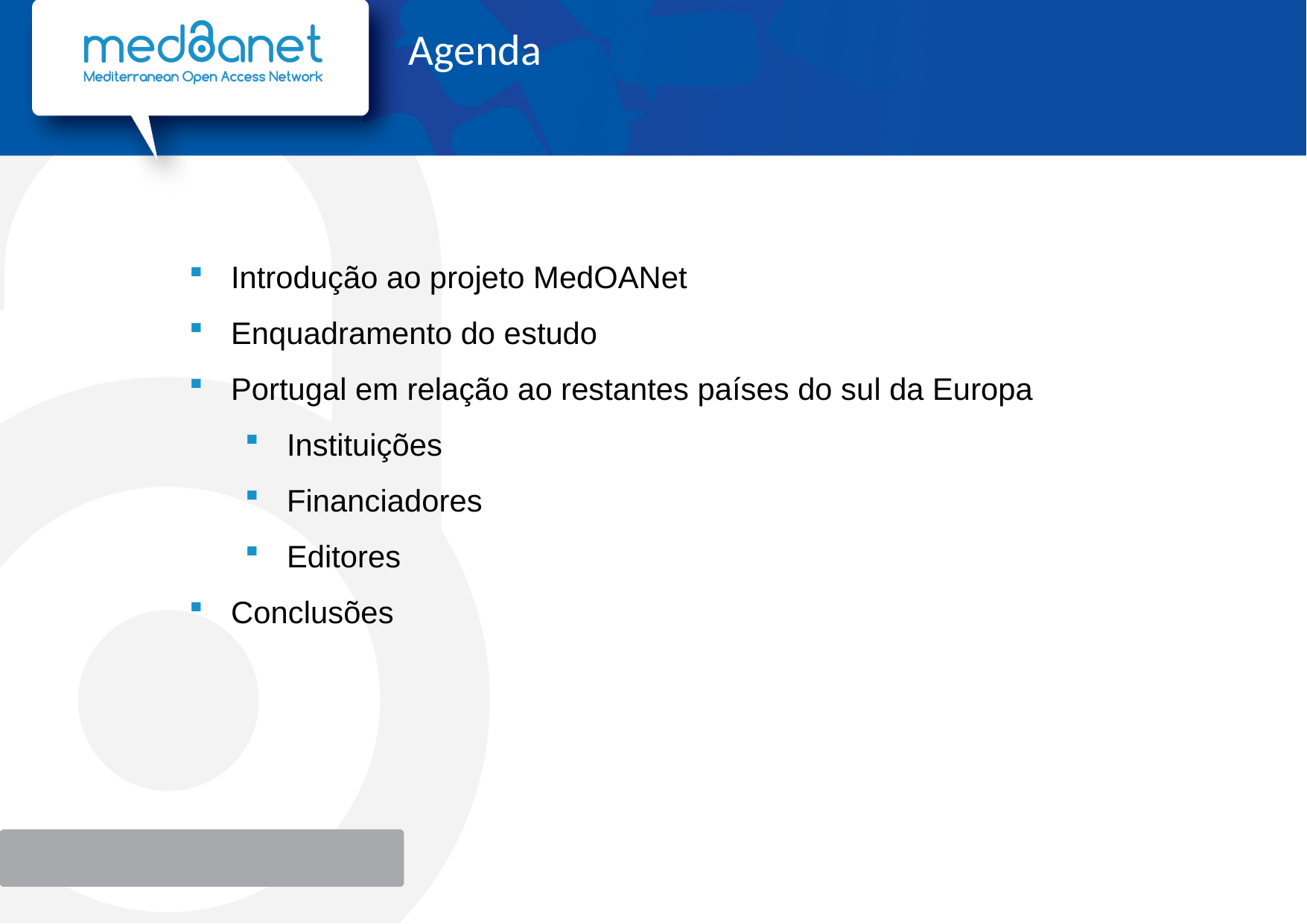

# Agenda
Introdução ao projeto MedOANet
Enquadramento do estudo
Portugal em relação ao restantes países do sul da Europa
Instituições
Financiadores
Editores
Conclusões